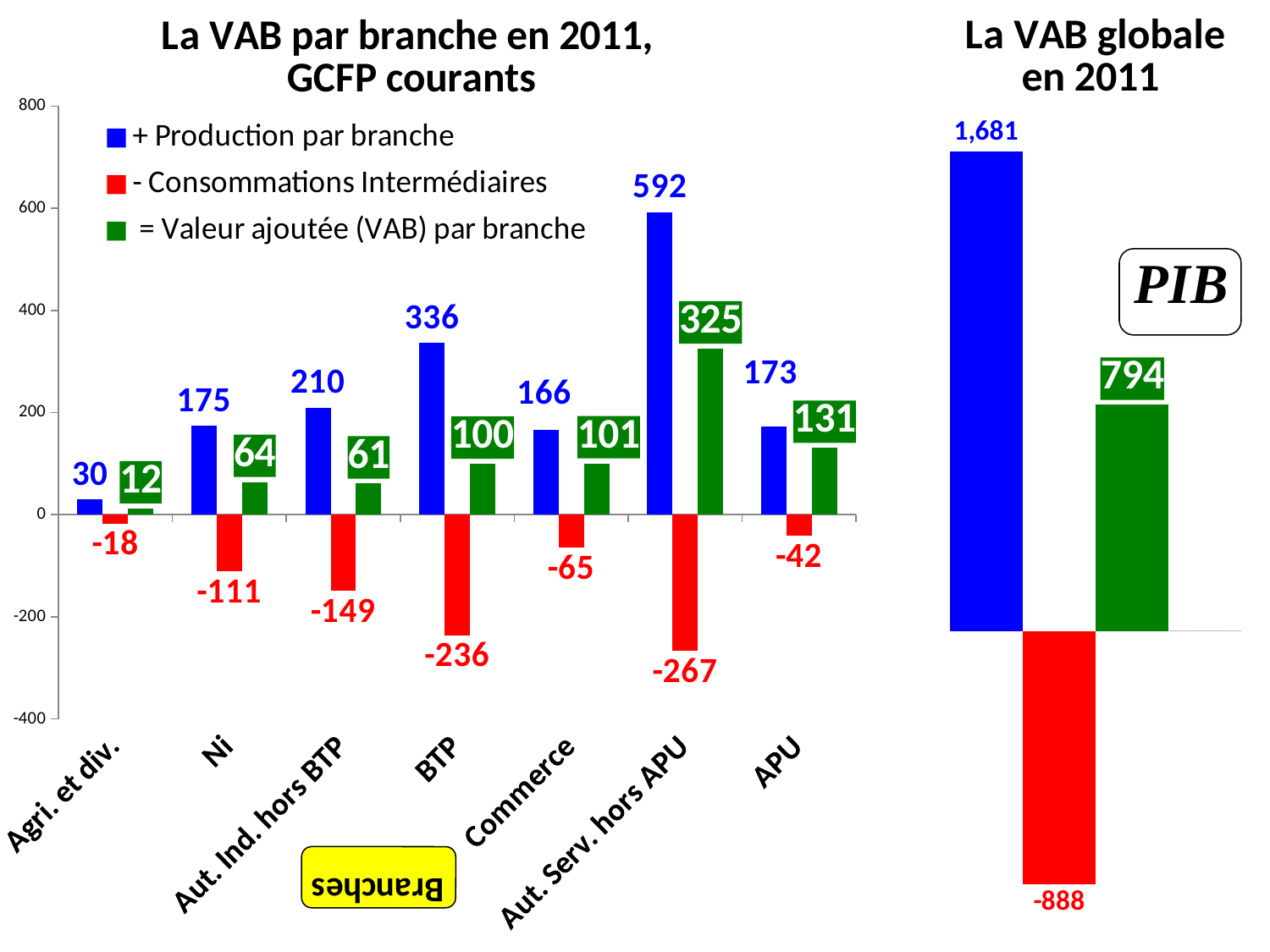

### Chart: La VAB globale en 2011

| Category | + Production par branche | - Consommations Intermédiaires |  = Valeur ajoutée (VAB) par branche  |  |
|---|---|---|---|---|
| Total des CI | 1681.024 | -887.503 | 793.5210000000001 | 0.0 |

### Chart: La VAB par branche en 2011,
GCFP courants

| Category | + Production par branche | - Consommations Intermédiaires |  = Valeur ajoutée (VAB) par branche  |
|---|---|---|---|
| Agri. et div. | 29.78 | -17.638 | 12.142 |
| Ni | 174.626 | -110.688 | 63.938 |
| Aut. Ind. hors BTP | 209.617 | -148.708 | 60.90900000000002 |
| BTP | 336.095 | -236.366 | 99.72900000000001 |
| Commerce | 165.569 | -64.988 | 100.581 |
| Aut. Serv. hors APU | 592.488 | -267.127 | 325.361 |
| APU | 172.849 | -41.988 | 130.861 |